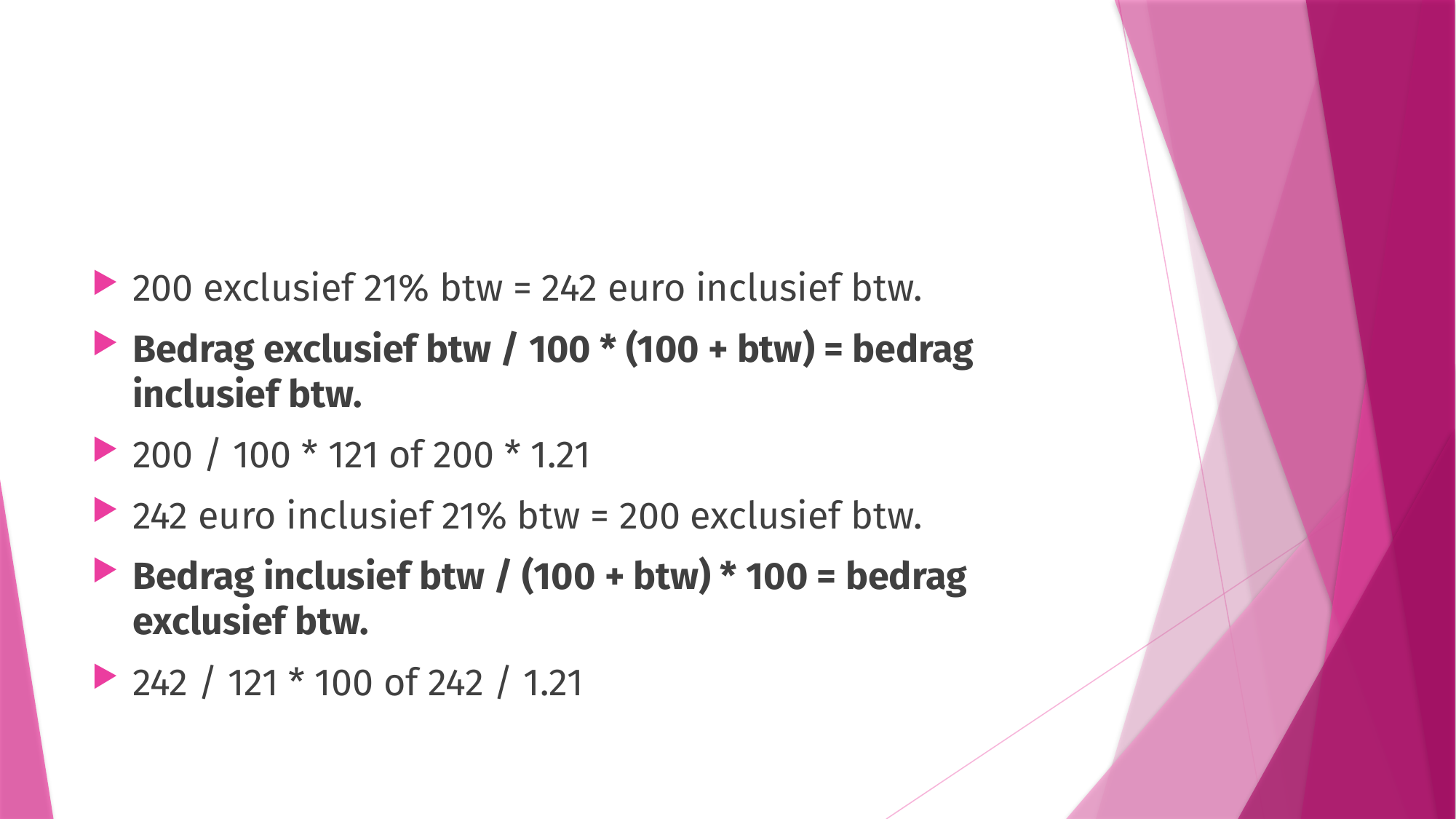

#
200 exclusief 21% btw = 242 euro inclusief btw.
Bedrag exclusief btw / 100 * (100 + btw) = bedrag inclusief btw.
200 / 100 * 121 of 200 * 1.21
242 euro inclusief 21% btw = 200 exclusief btw.
Bedrag inclusief btw / (100 + btw) * 100 = bedrag exclusief btw.
242 / 121 * 100 of 242 / 1.21